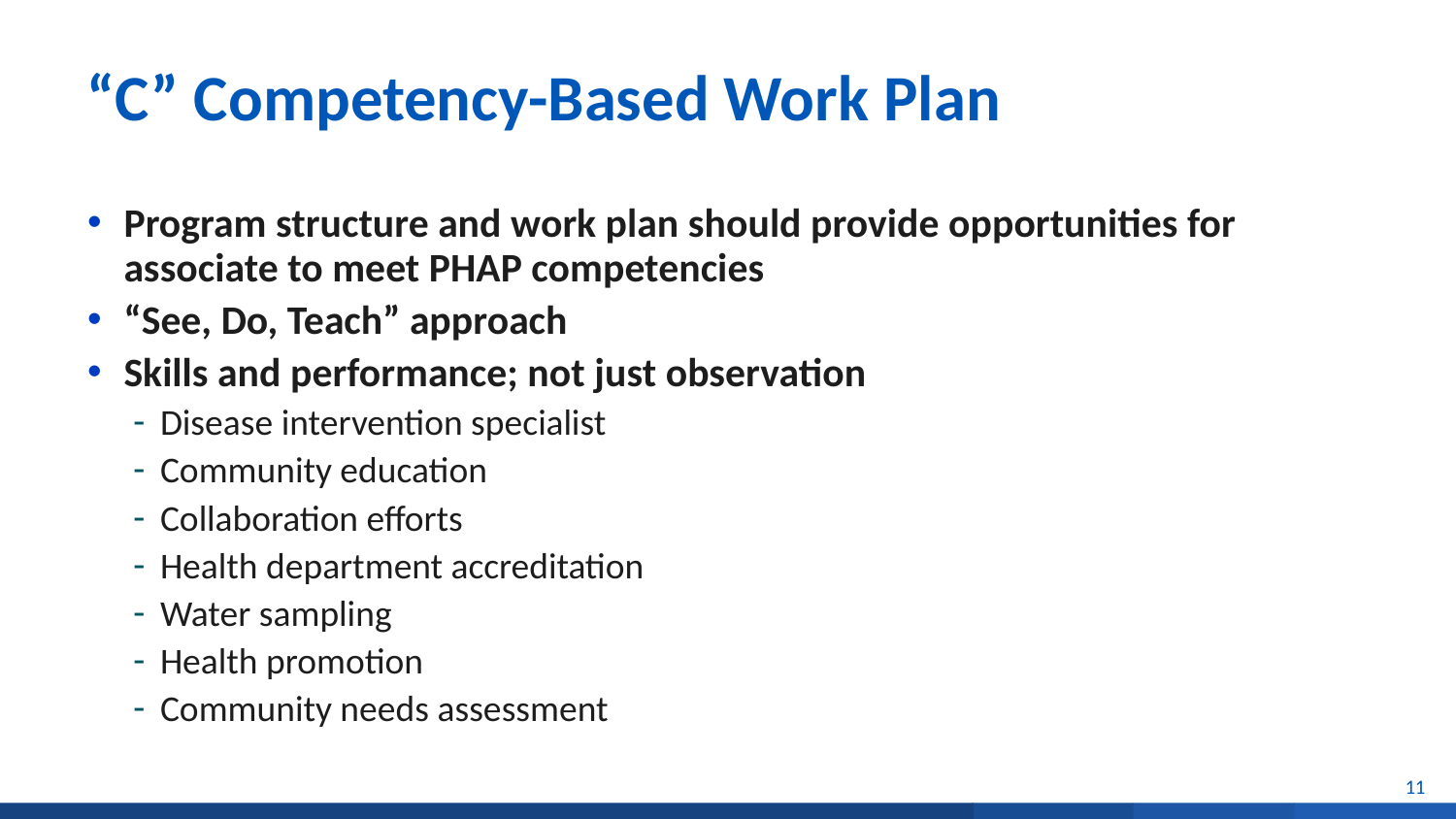

# “C” Competency-Based Work Plan
Program structure and work plan should provide opportunities for associate to meet PHAP competencies
“See, Do, Teach” approach
Skills and performance; not just observation
Disease intervention specialist
Community education
Collaboration efforts
Health department accreditation
Water sampling
Health promotion
Community needs assessment
11